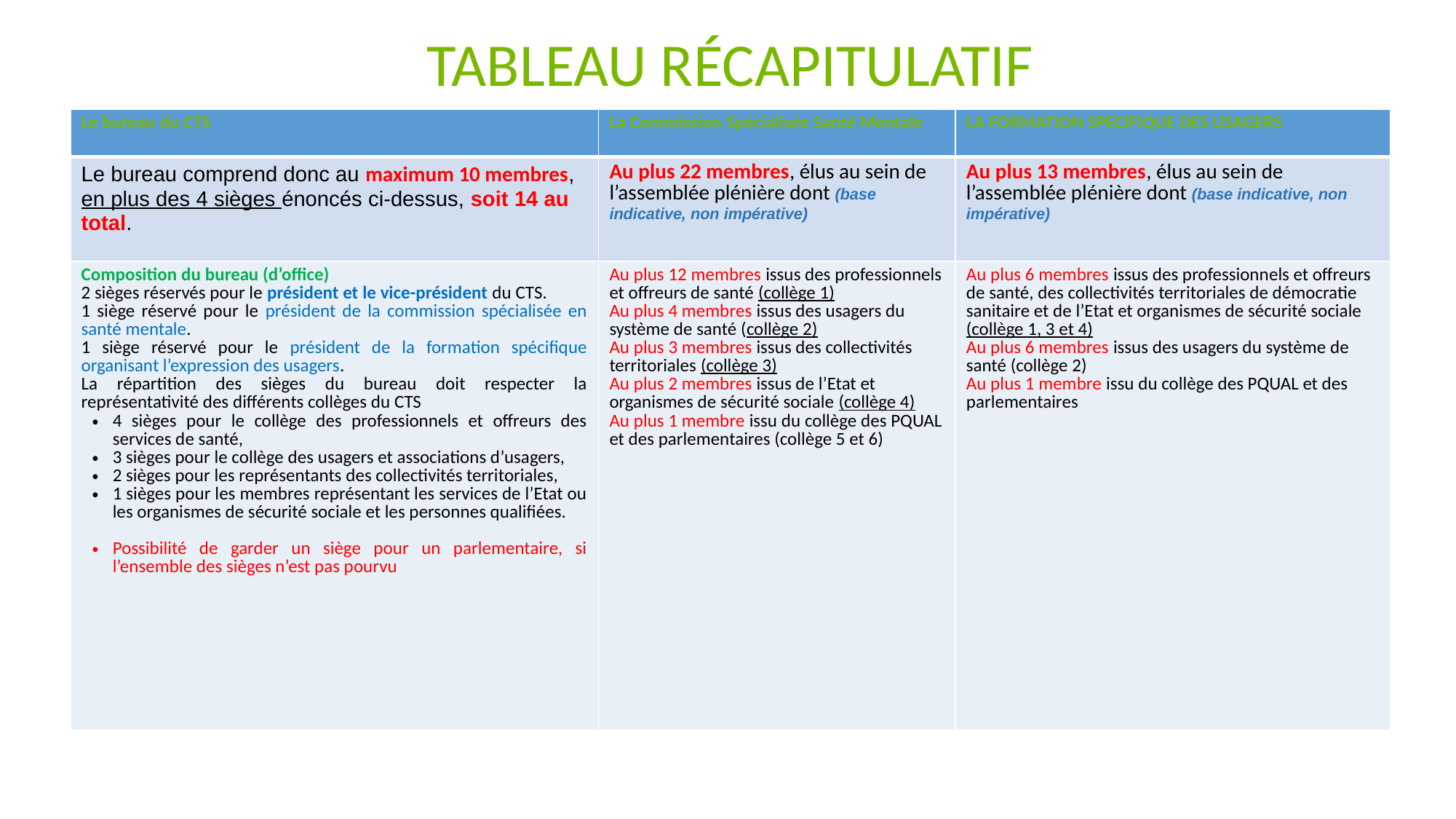

# Tableau récapitulatif
| Le bureau du CTS | La Commission Spécialisée Santé Mentale | LA FORMATION SPECIFIQUE DES USAGERS |
| --- | --- | --- |
| Le bureau comprend donc au maximum 10 membres, en plus des 4 sièges énoncés ci-dessus, soit 14 au total. | Au plus 22 membres, élus au sein de l’assemblée plénière dont (base indicative, non impérative) | Au plus 13 membres, élus au sein de l’assemblée plénière dont (base indicative, non impérative) |
| Composition du bureau (d’office) 2 sièges réservés pour le président et le vice-président du CTS. 1 siège réservé pour le président de la commission spécialisée en santé mentale. 1 siège réservé pour le président de la formation spécifique organisant l’expression des usagers. La répartition des sièges du bureau doit respecter la représentativité des différents collèges du CTS 4 sièges pour le collège des professionnels et offreurs des services de santé, 3 sièges pour le collège des usagers et associations d’usagers, 2 sièges pour les représentants des collectivités territoriales, 1 sièges pour les membres représentant les services de l’Etat ou les organismes de sécurité sociale et les personnes qualifiées. Possibilité de garder un siège pour un parlementaire, si l’ensemble des sièges n’est pas pourvu | Au plus 12 membres issus des professionnels et offreurs de santé (collège 1) Au plus 4 membres issus des usagers du système de santé (collège 2) Au plus 3 membres issus des collectivités territoriales (collège 3) Au plus 2 membres issus de l’Etat et organismes de sécurité sociale (collège 4) Au plus 1 membre issu du collège des PQUAL et des parlementaires (collège 5 et 6) | Au plus 6 membres issus des professionnels et offreurs de santé, des collectivités territoriales de démocratie sanitaire et de l’Etat et organismes de sécurité sociale (collège 1, 3 et 4) Au plus 6 membres issus des usagers du système de santé (collège 2) Au plus 1 membre issu du collège des PQUAL et des parlementaires |